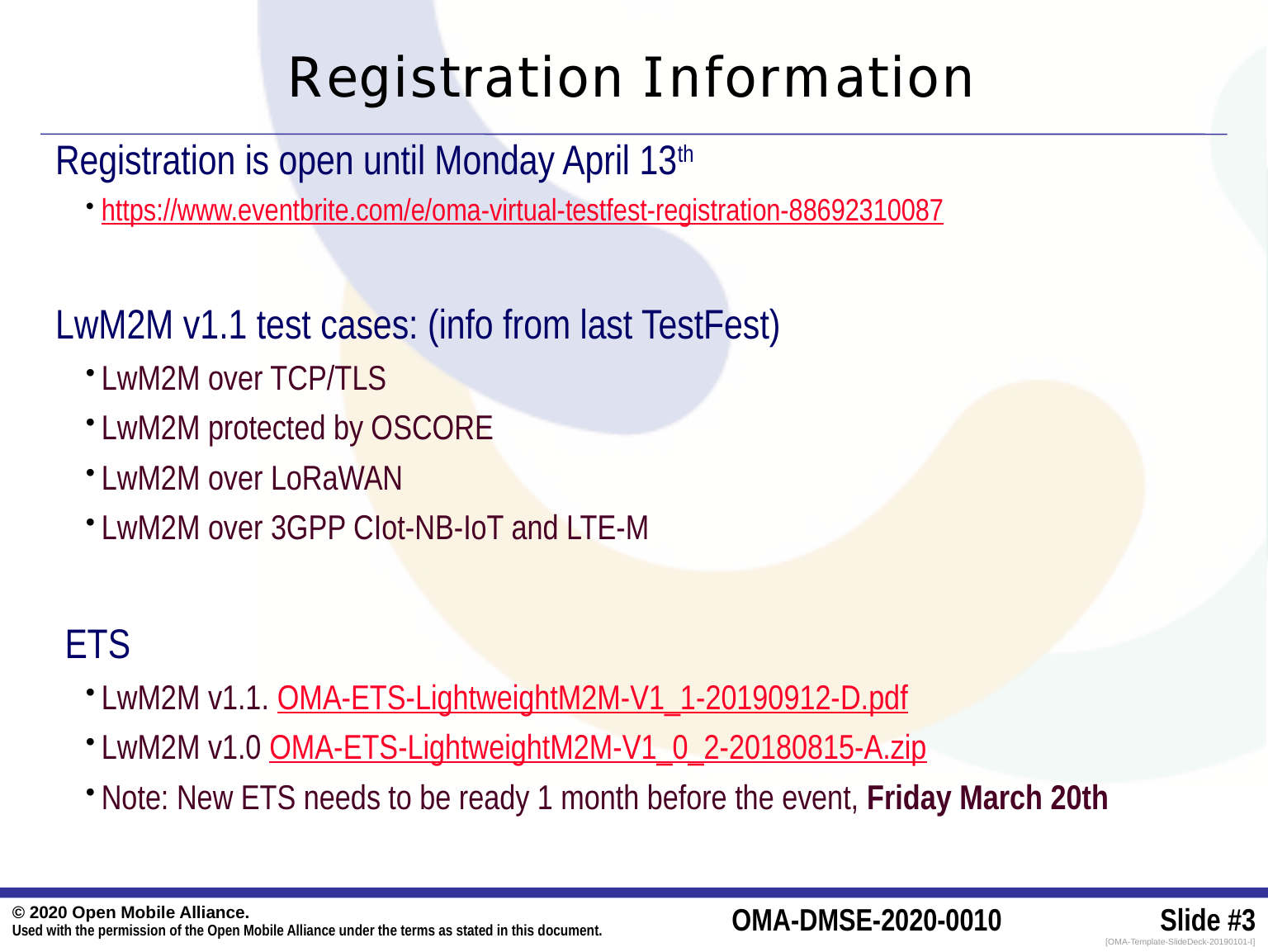

# Registration Information
Registration is open until Monday April 13th
https://www.eventbrite.com/e/oma-virtual-testfest-registration-88692310087

LwM2M v1.1 test cases: (info from last TestFest)
LwM2M over TCP/TLS
LwM2M protected by OSCORE
LwM2M over LoRaWAN
LwM2M over 3GPP CIot-NB-IoT and LTE-M

 ETS
LwM2M v1.1. OMA-ETS-LightweightM2M-V1_1-20190912-D.pdf
LwM2M v1.0 OMA-ETS-LightweightM2M-V1_0_2-20180815-A.zip
Note: New ETS needs to be ready 1 month before the event, Friday March 20th